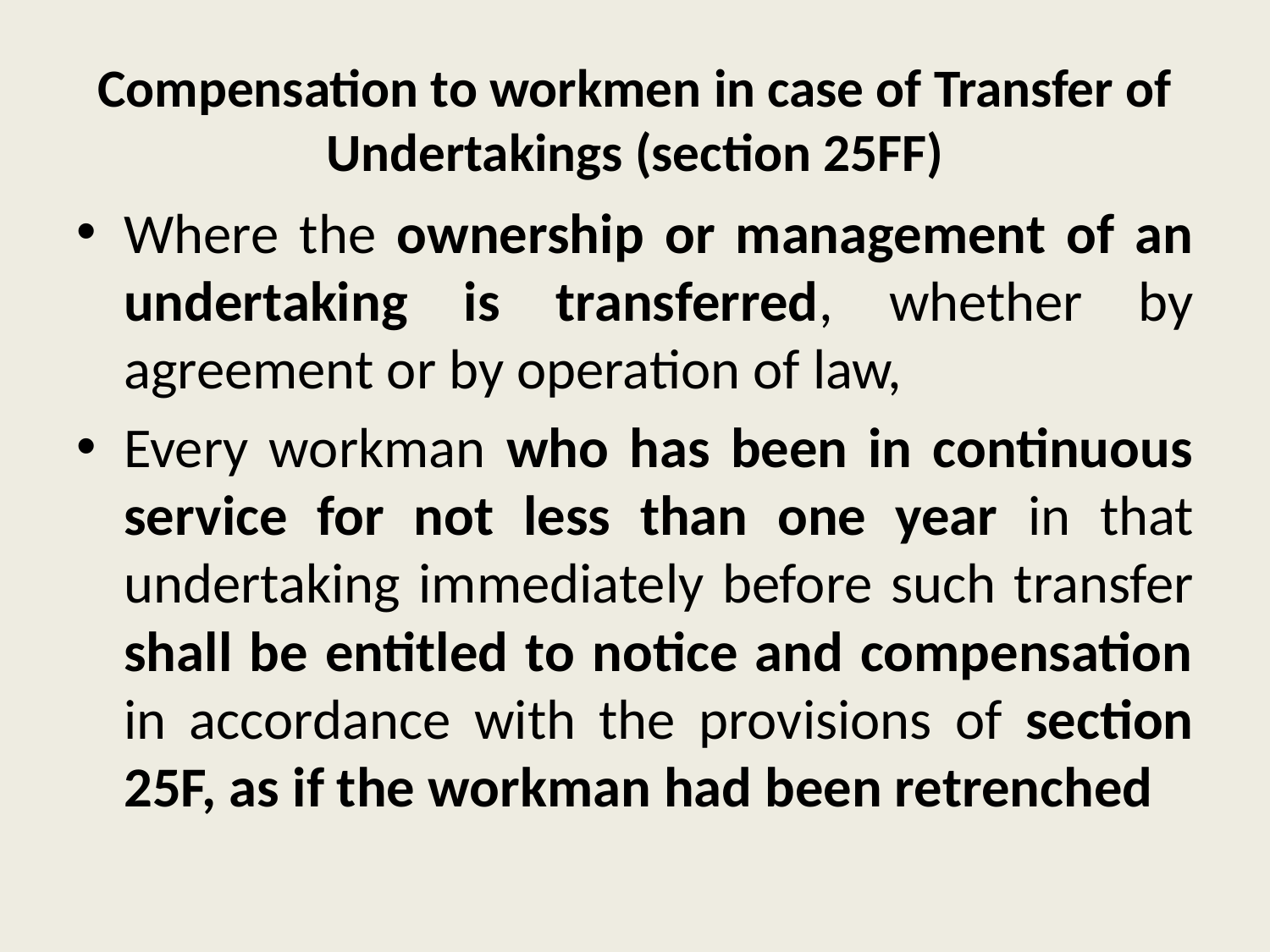

# Compensation to workmen in case of Transfer of Undertakings (section 25FF)
Where the ownership or management of an undertaking is transferred, whether by agreement or by operation of law,
Every workman who has been in continuous service for not less than one year in that undertaking immediately before such transfer shall be entitled to notice and compensation in accordance with the provisions of section 25F, as if the workman had been retrenched